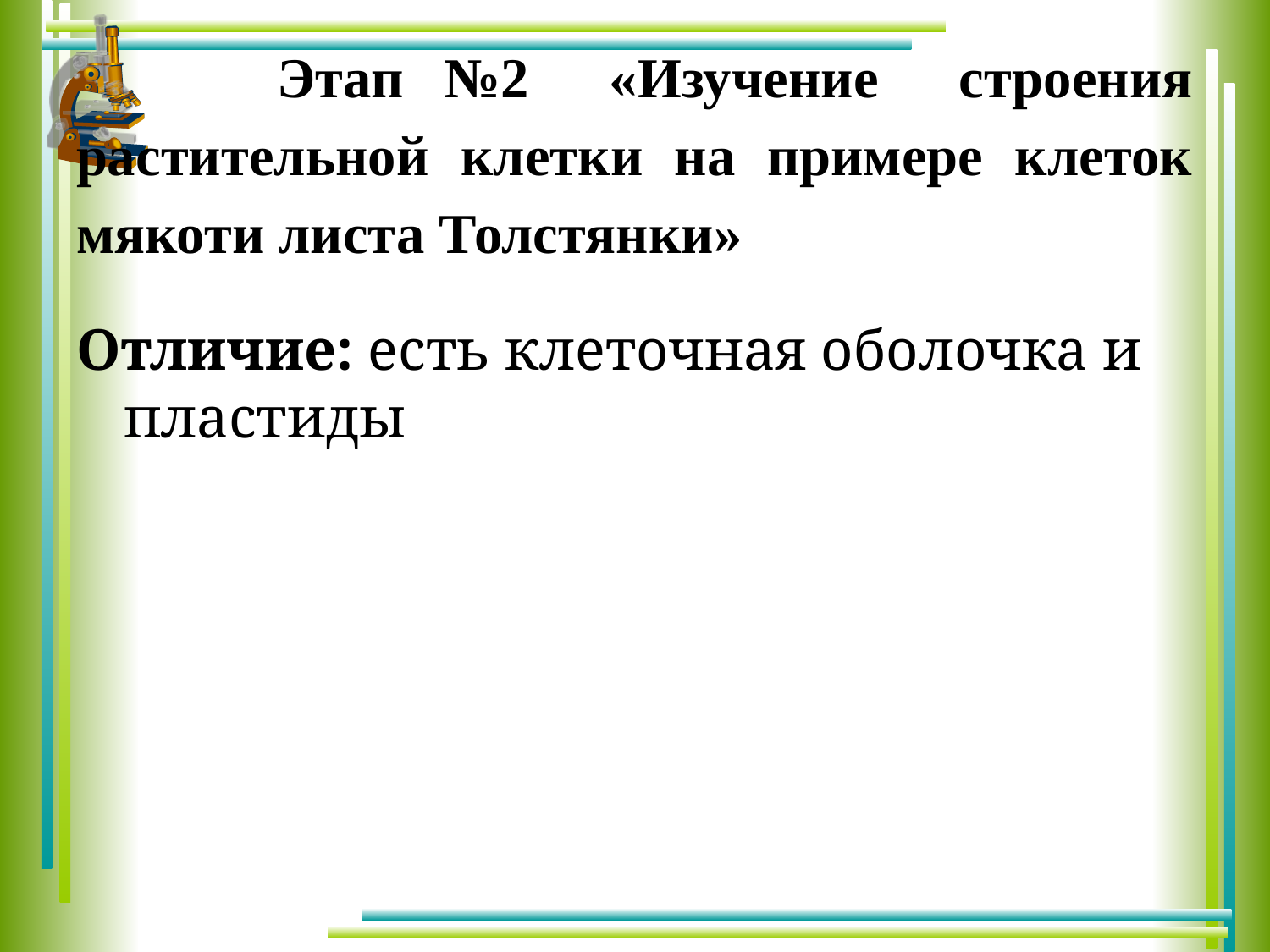

# Этап №2  «Изучение  строения растительной клетки на примере клеток мякоти листа Толстянки»
Отличие: есть клеточная оболочка и пластиды